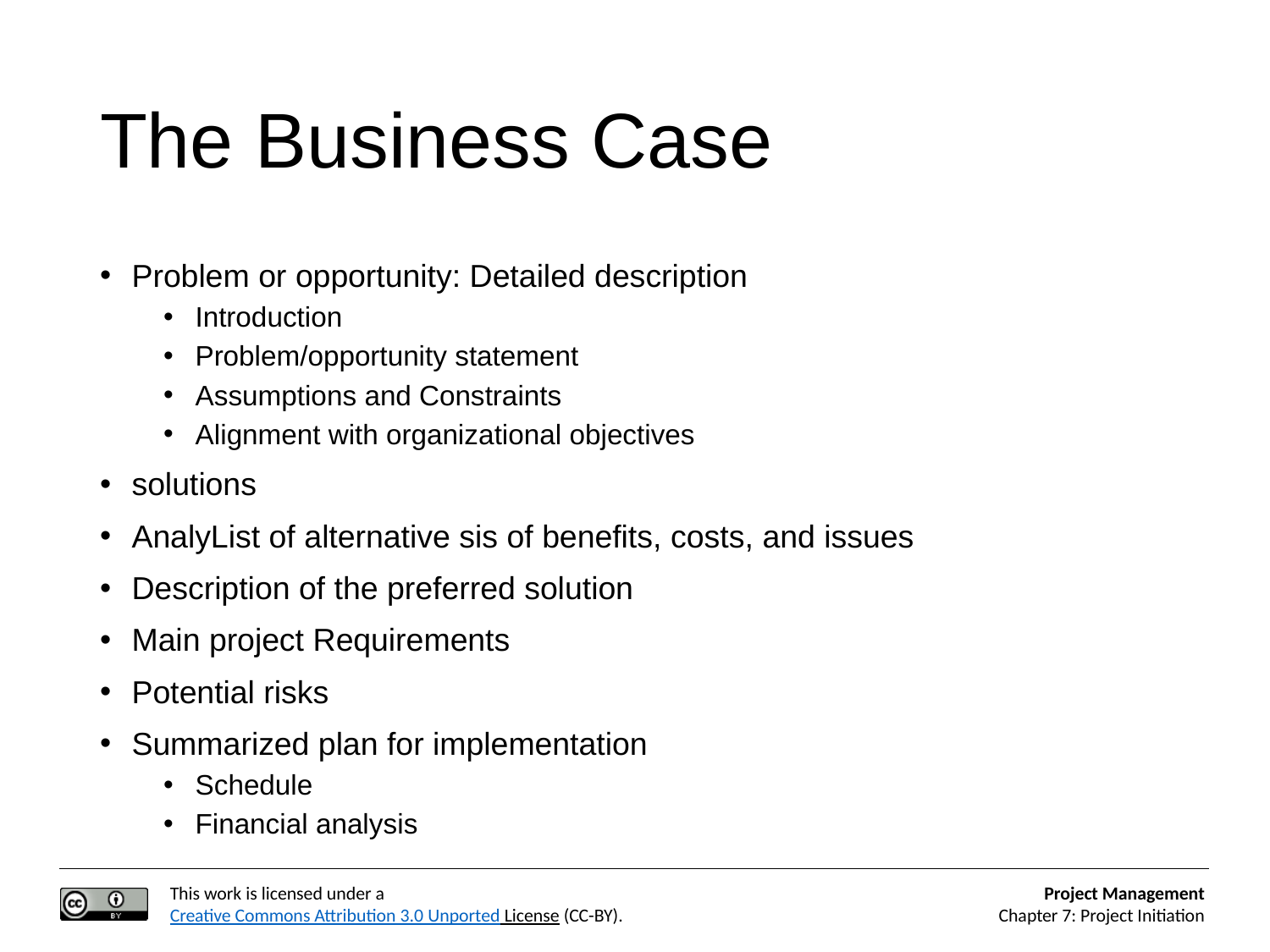

# The Business Case
Problem or opportunity: Detailed description
Introduction
Problem/opportunity statement
Assumptions and Constraints
Alignment with organizational objectives
solutions
AnalyList of alternative sis of benefits, costs, and issues
Description of the preferred solution
Main project Requirements
Potential risks
Summarized plan for implementation
Schedule
Financial analysis